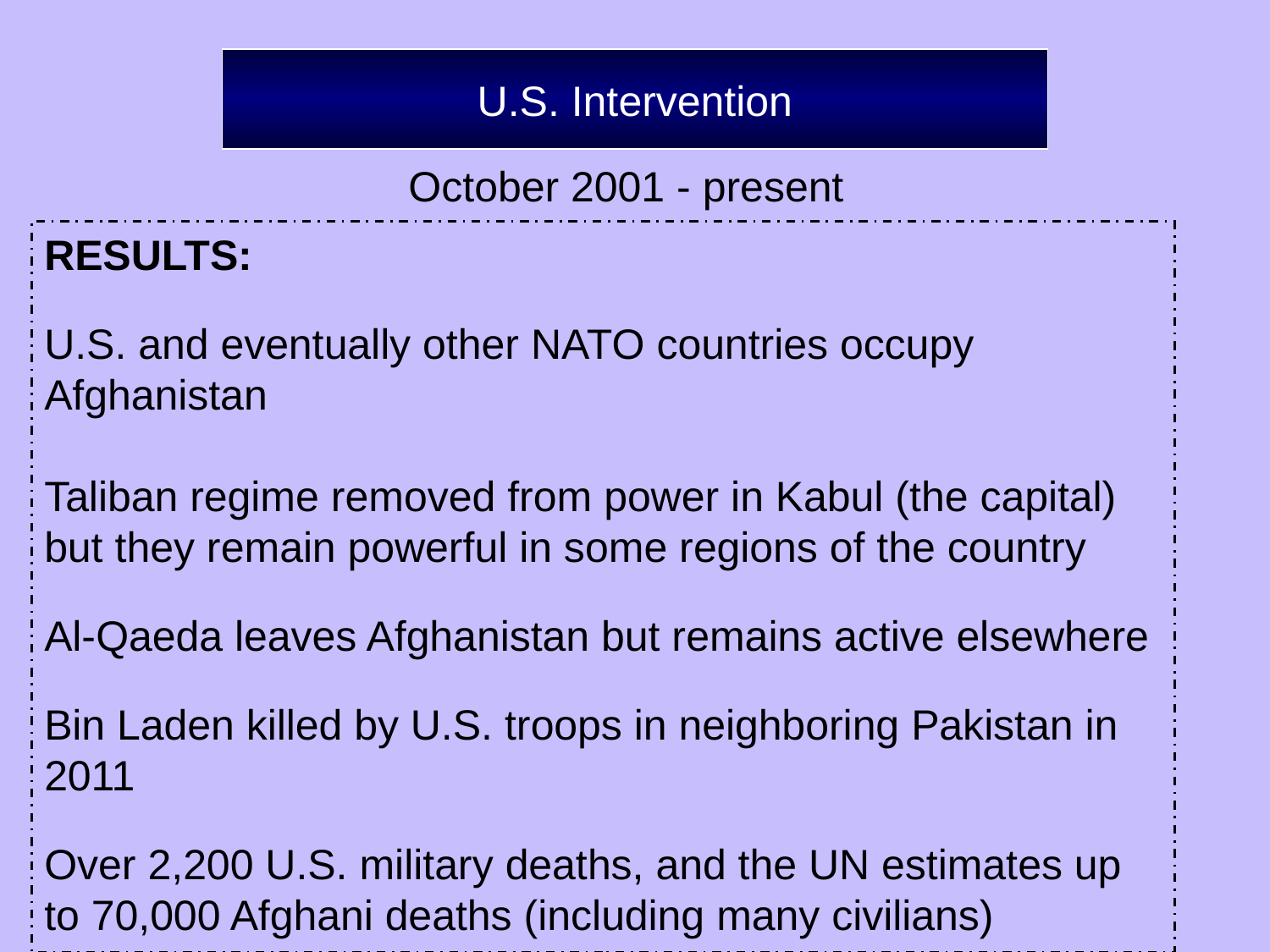

U.S. Intervention
October 2001 - present
RESULTS:

U.S. and eventually other NATO countries occupy Afghanistan

Taliban regime removed from power in Kabul (the capital) but they remain powerful in some regions of the country

Al-Qaeda leaves Afghanistan but remains active elsewhere

Bin Laden killed by U.S. troops in neighboring Pakistan in 2011

Over 2,200 U.S. military deaths, and the UN estimates up to 70,000 Afghani deaths (including many civilians)

Still today over 10,000 U.S. troops in Afghanistan